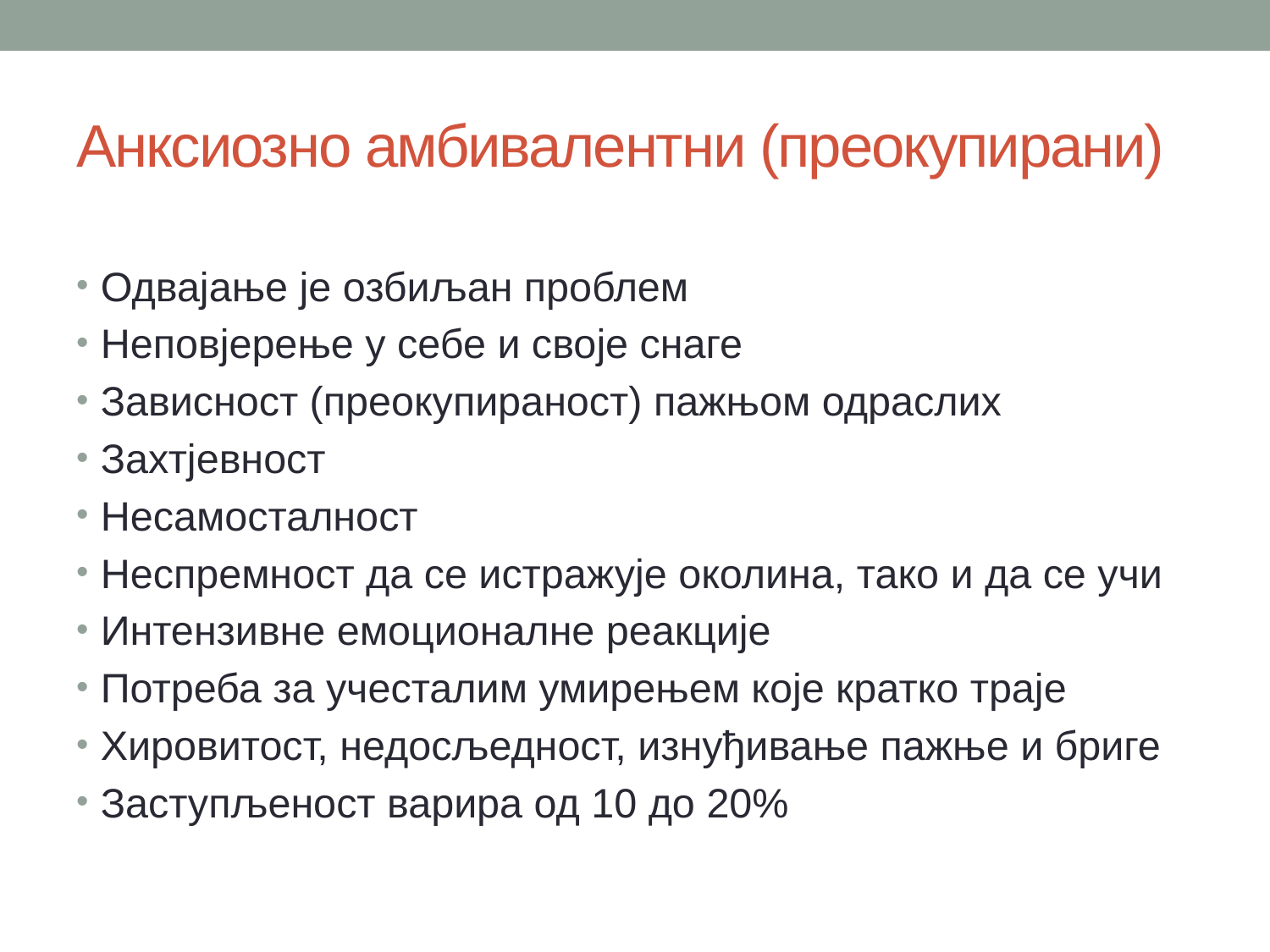

# Анксиозно амбивалентни (преокупирани)
Одвајање је озбиљан проблем
Неповјерење у себе и своје снаге
Зависност (преокупираност) пажњом одраслих
Захтјевност
Несамосталност
Неспремност да се истражује околина, тако и да се учи
Интензивне емоционалне реакције
Потреба за учесталим умирењем које кратко траје
Хировитост, недосљедност, изнуђивање пажње и бриге
Заступљеност варира од 10 до 20%